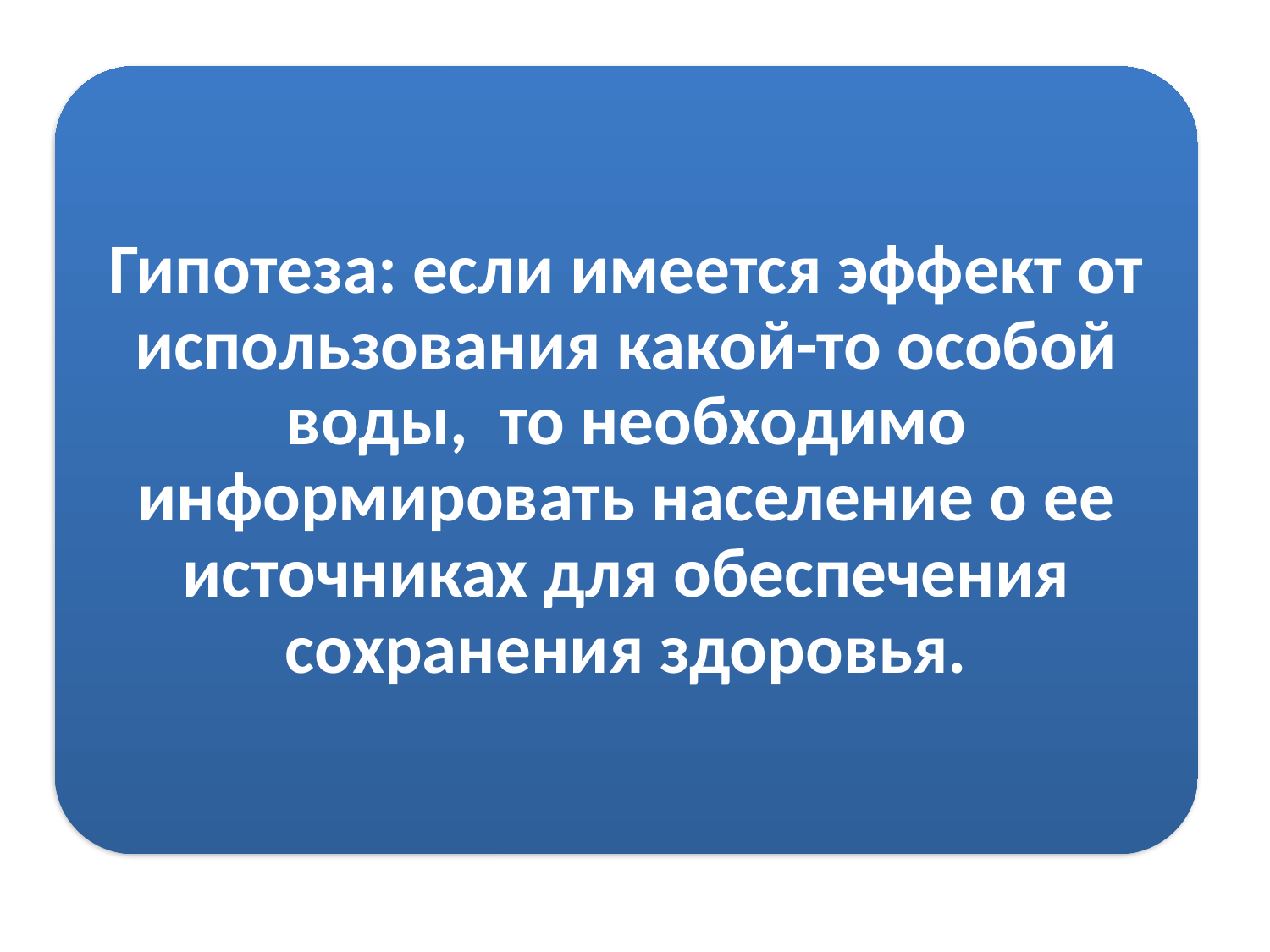

Гипотеза: если имеется эффект от использования какой-то особой воды,  то необходимо информировать население о ее источниках для обеспечения сохранения здоровья.